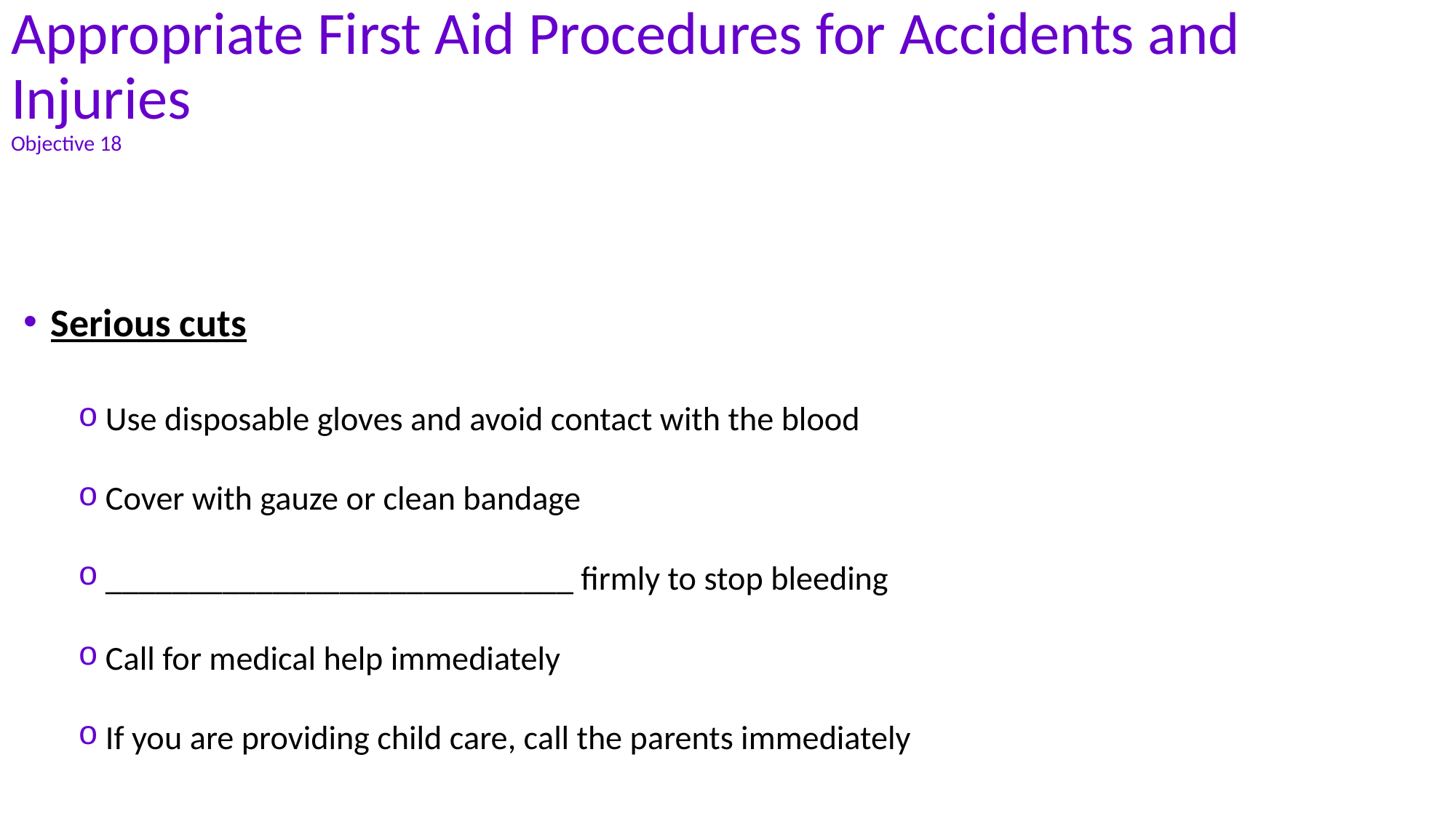

# Appropriate First Aid Procedures for Accidents and Injuries Objective 18

Serious cuts

Use disposable gloves and avoid contact with the blood

Cover with gauze or clean bandage

____________________________ firmly to stop bleeding

Call for medical help immediately

If you are providing child care, call the parents immediately